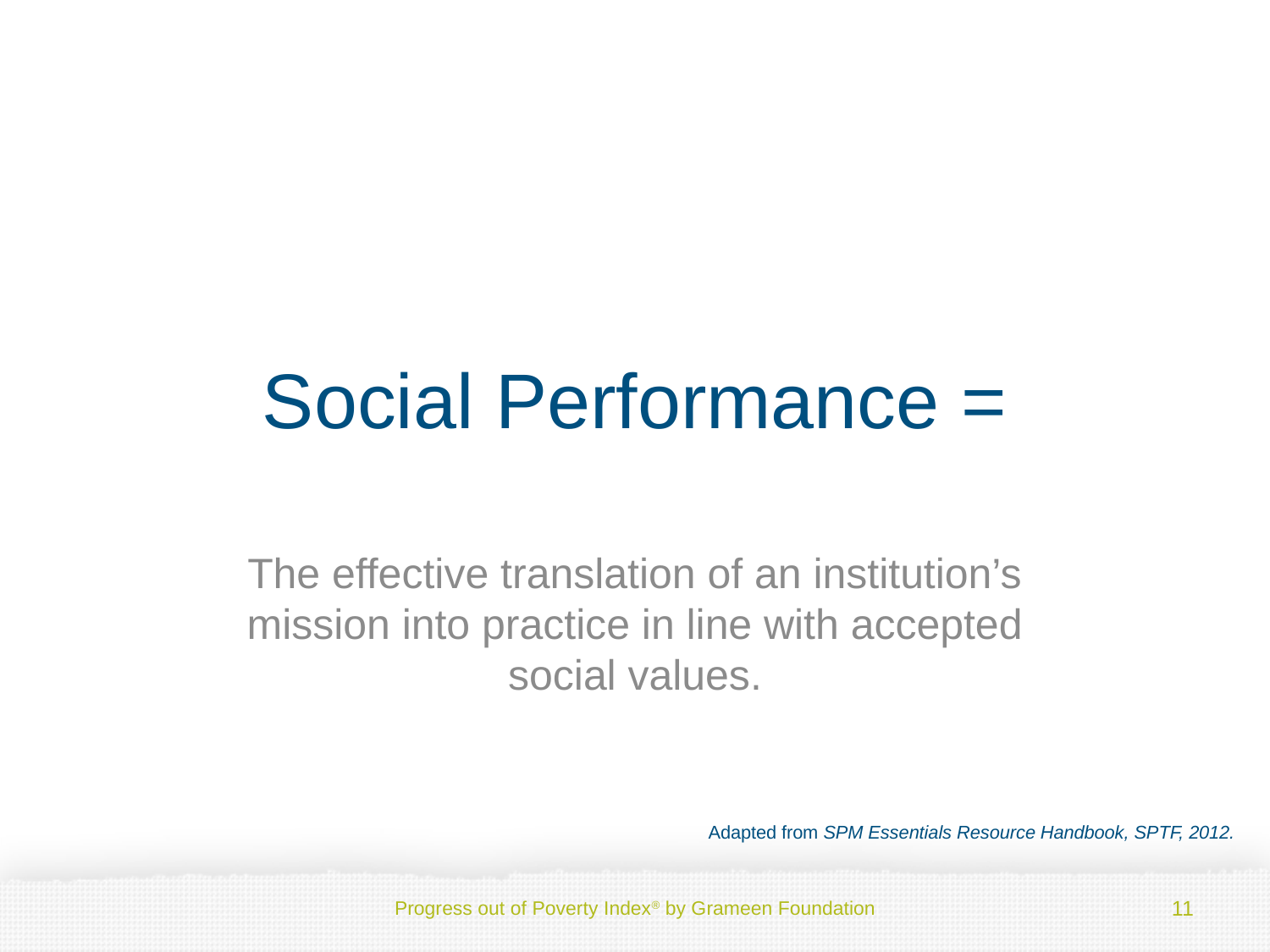

# Social Performance =
The effective translation of an institution’s mission into practice in line with accepted social values.
                                                                                                                                         Adapted from SPM Essentials Resource Handbook, SPTF, 2012.
Progress out of Poverty Index® by Grameen Foundation
11